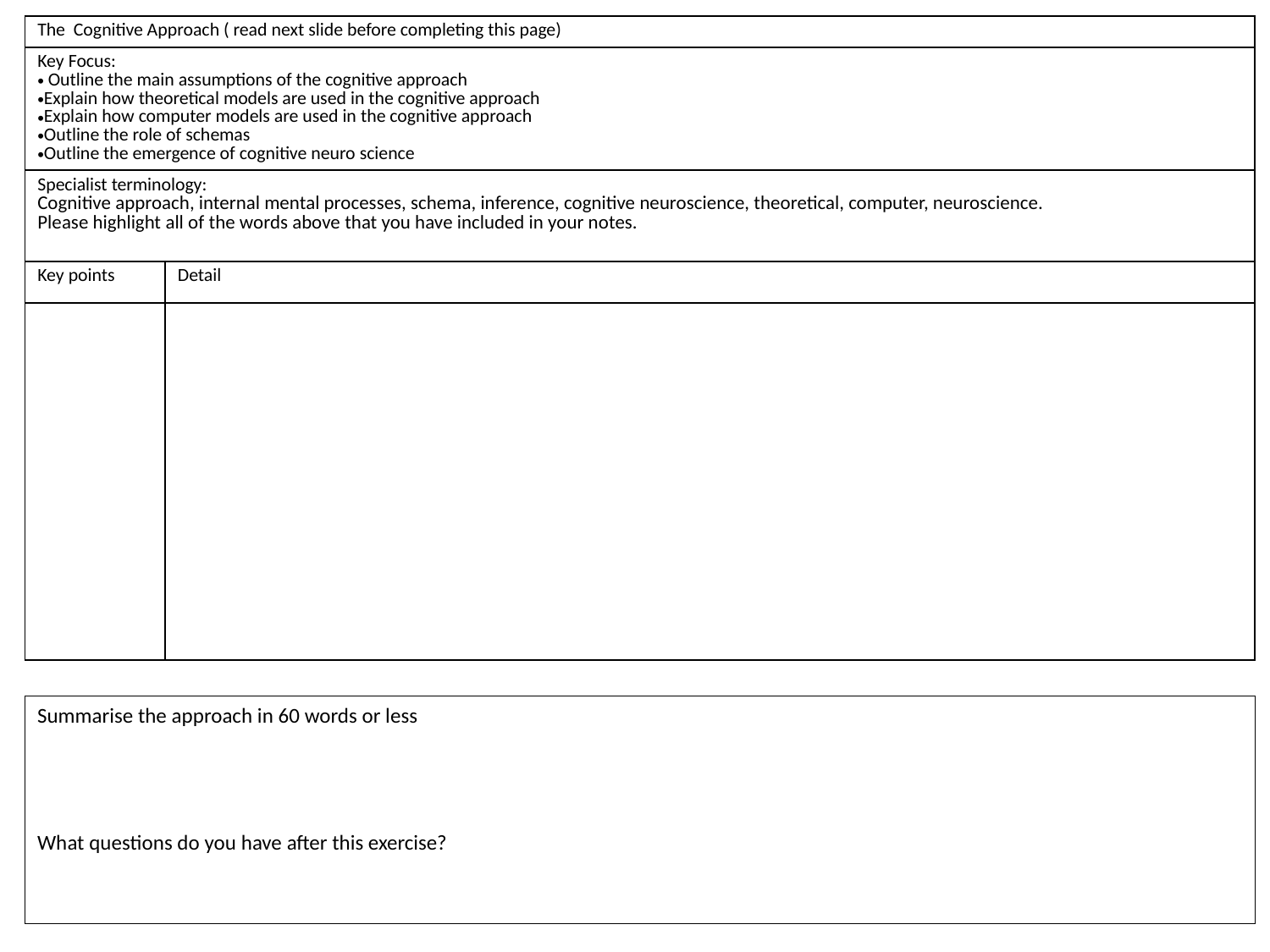

| The Cognitive Approach ( read next slide before completing this page) |  |
| --- | --- |
| Key Focus: Outline the main assumptions of the cognitive approach Explain how theoretical models are used in the cognitive approach Explain how computer models are used in the cognitive approach Outline the role of schemas Outline the emergence of cognitive neuro science |  |
| Specialist terminology: Cognitive approach, internal mental processes, schema, inference, cognitive neuroscience, theoretical, computer, neuroscience. Please highlight all of the words above that you have included in your notes. |  |
| Key points | Detail |
|  |  |
Summarise the approach in 60 words or less

What questions do you have after this exercise?